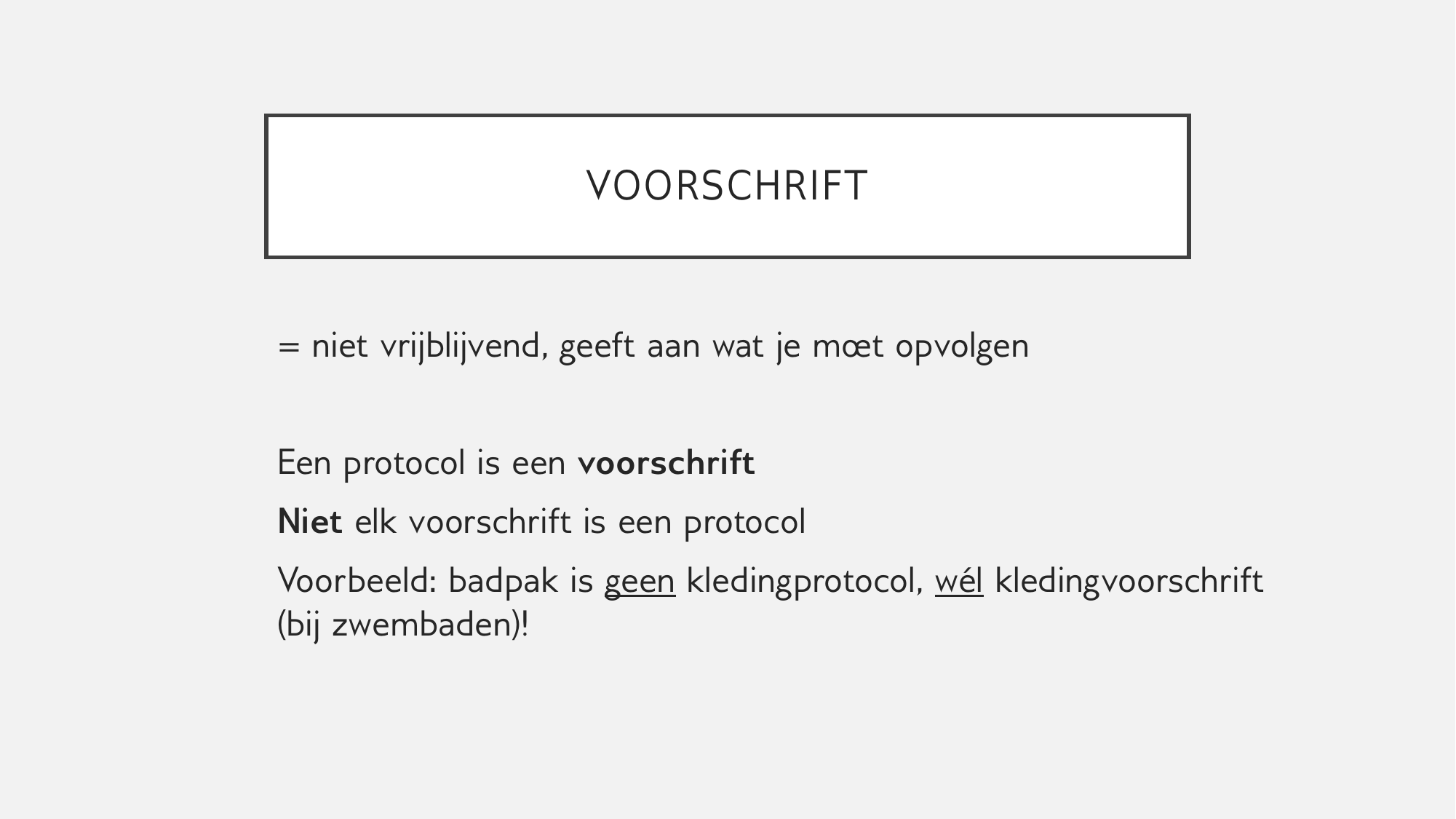

# voorschrift
= niet vrijblijvend, geeft aan wat je moet opvolgen

Een protocol is een voorschrift
Niet elk voorschrift is een protocol
Voorbeeld: badpak is geen kledingprotocol, wél kledingvoorschrift (bij zwembaden)!